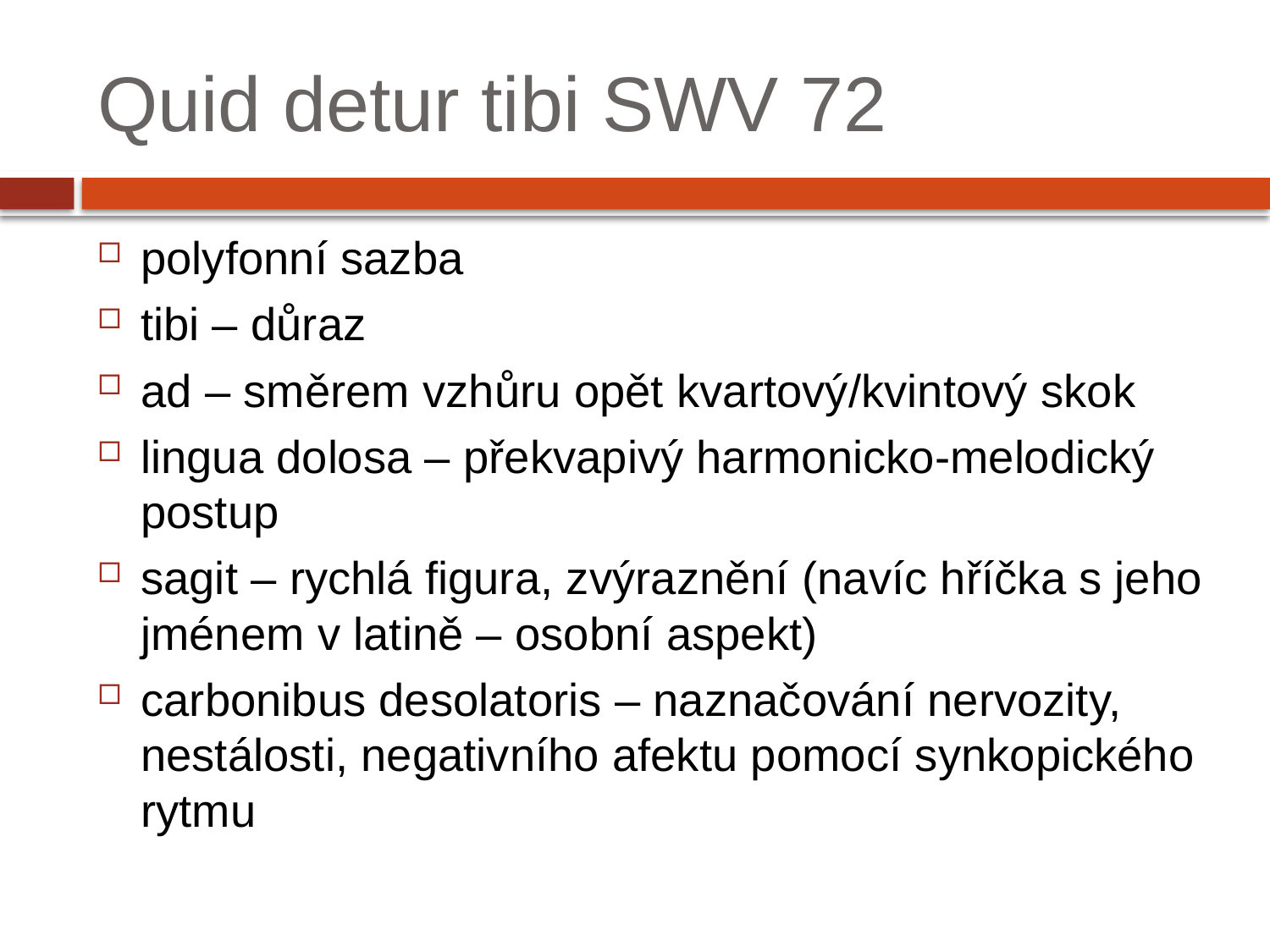

# Quid detur tibi SWV 72
polyfonní sazba
tibi – důraz
ad – směrem vzhůru opět kvartový/kvintový skok
lingua dolosa – překvapivý harmonicko-melodický postup
sagit – rychlá figura, zvýraznění (navíc hříčka s jeho jménem v latině – osobní aspekt)
carbonibus desolatoris – naznačování nervozity, nestálosti, negativního afektu pomocí synkopického rytmu